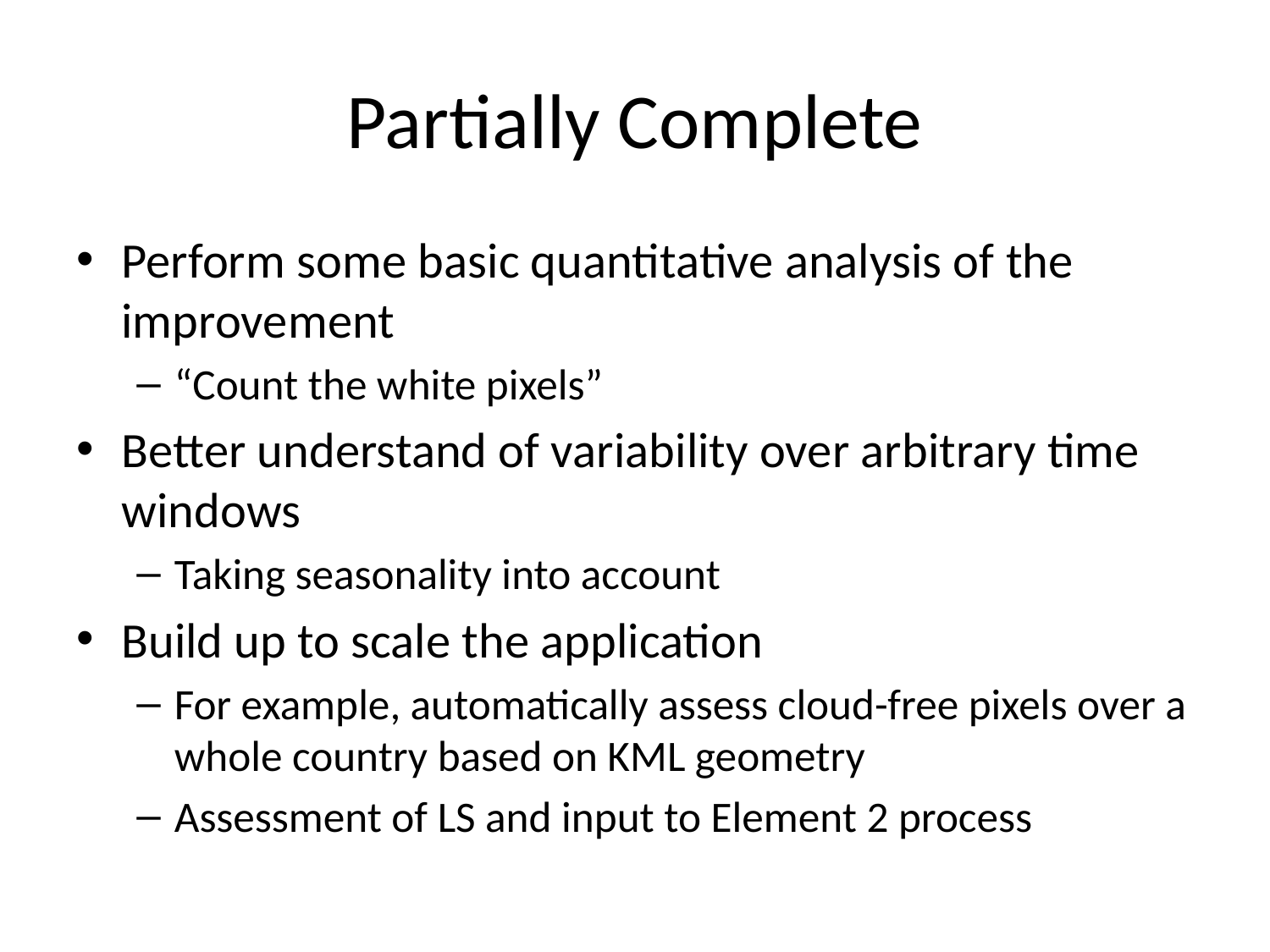

# Partially Complete
Perform some basic quantitative analysis of the improvement
“Count the white pixels”
Better understand of variability over arbitrary time windows
Taking seasonality into account
Build up to scale the application
For example, automatically assess cloud-free pixels over a whole country based on KML geometry
Assessment of LS and input to Element 2 process